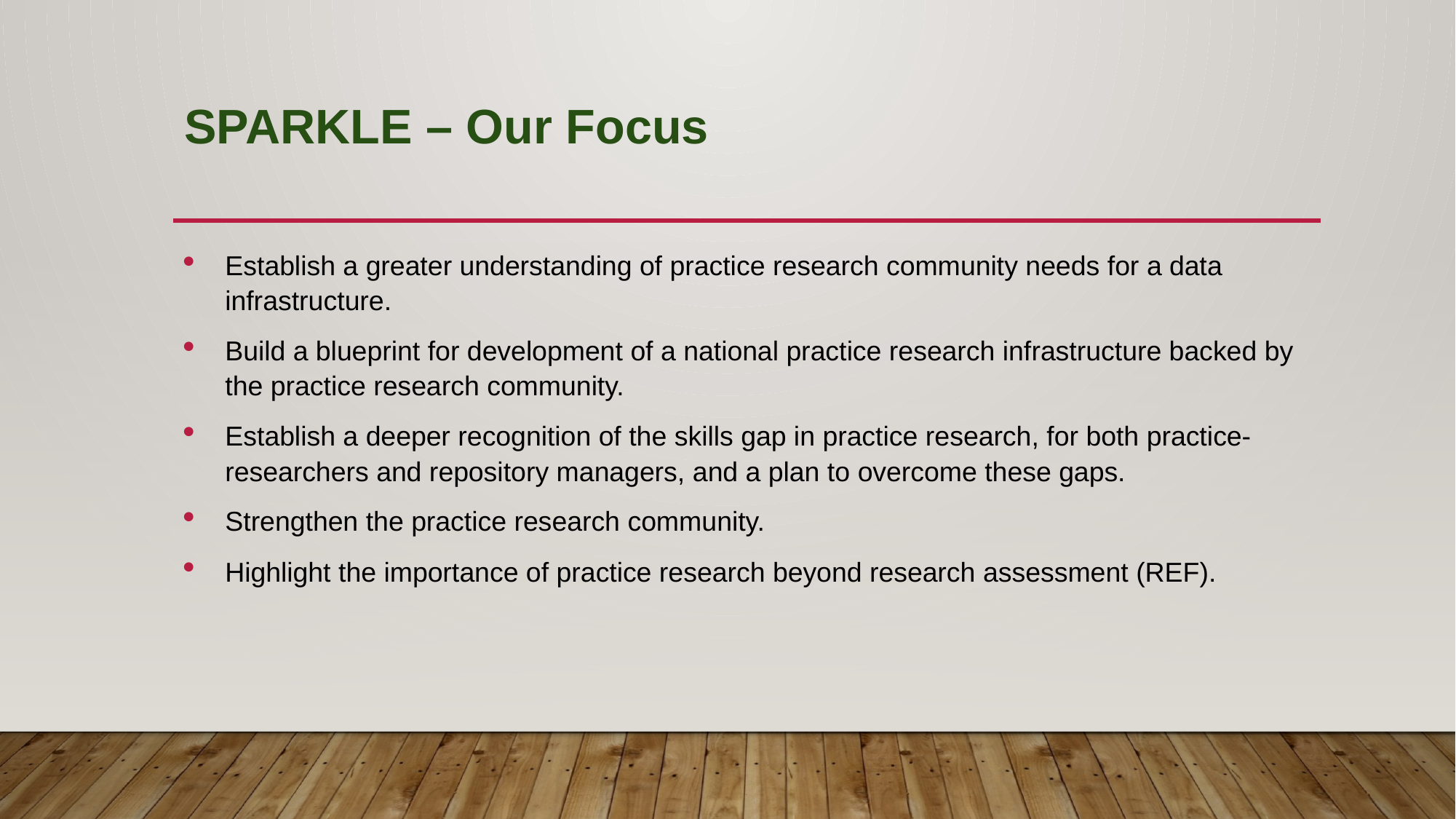

# SPARKLE – Our Focus
Establish a greater understanding of practice research community needs for a data infrastructure.
Build a blueprint for development of a national practice research infrastructure backed by the practice research community.
Establish a deeper recognition of the skills gap in practice research, for both practice-researchers and repository managers, and a plan to overcome these gaps.
Strengthen the practice research community.
Highlight the importance of practice research beyond research assessment (REF).